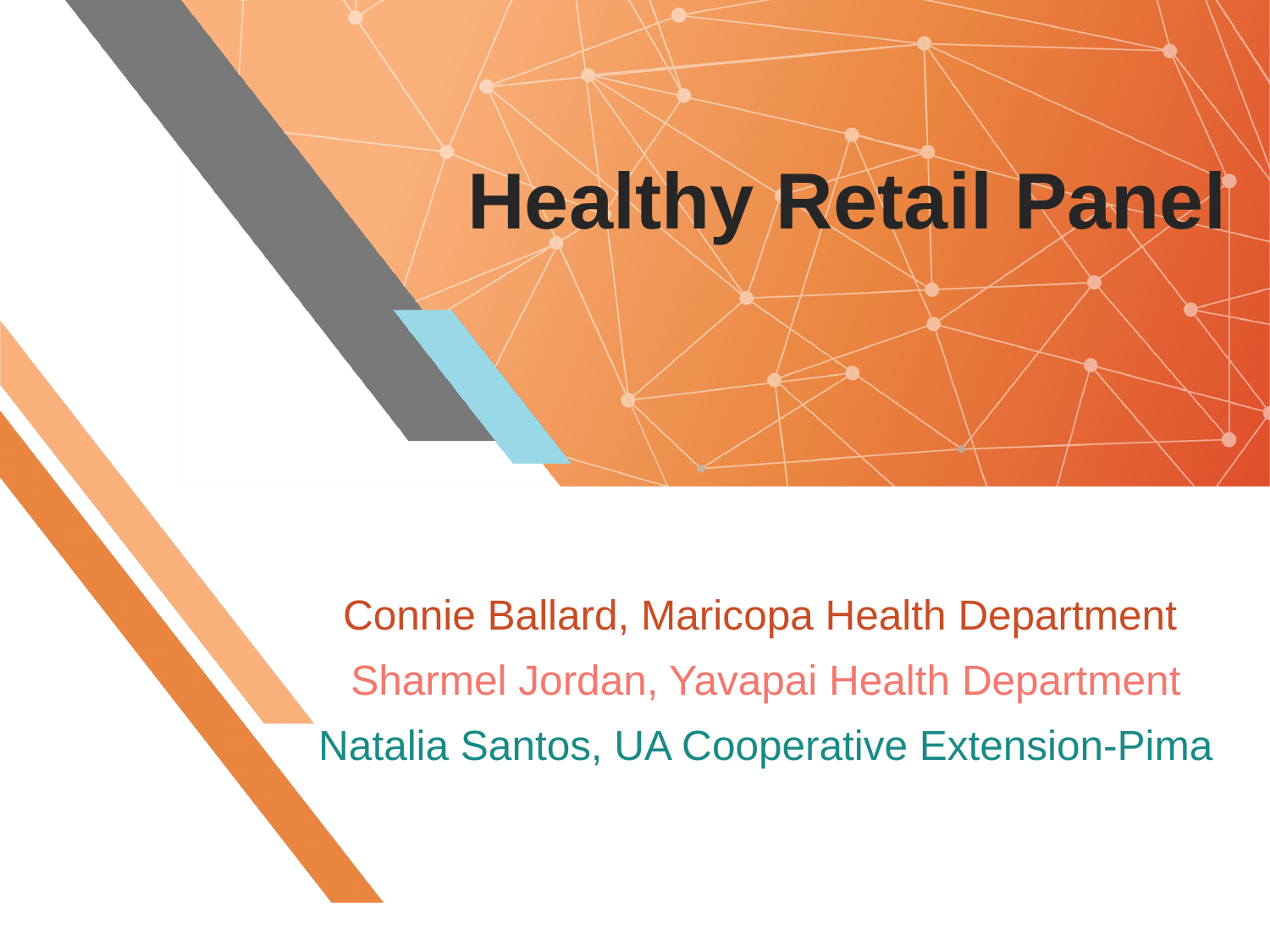

# Healthy Retail Panel
Connie Ballard, Maricopa Health Department
Sharmel Jordan, Yavapai Health Department
Natalia Santos, UA Cooperative Extension-Pima